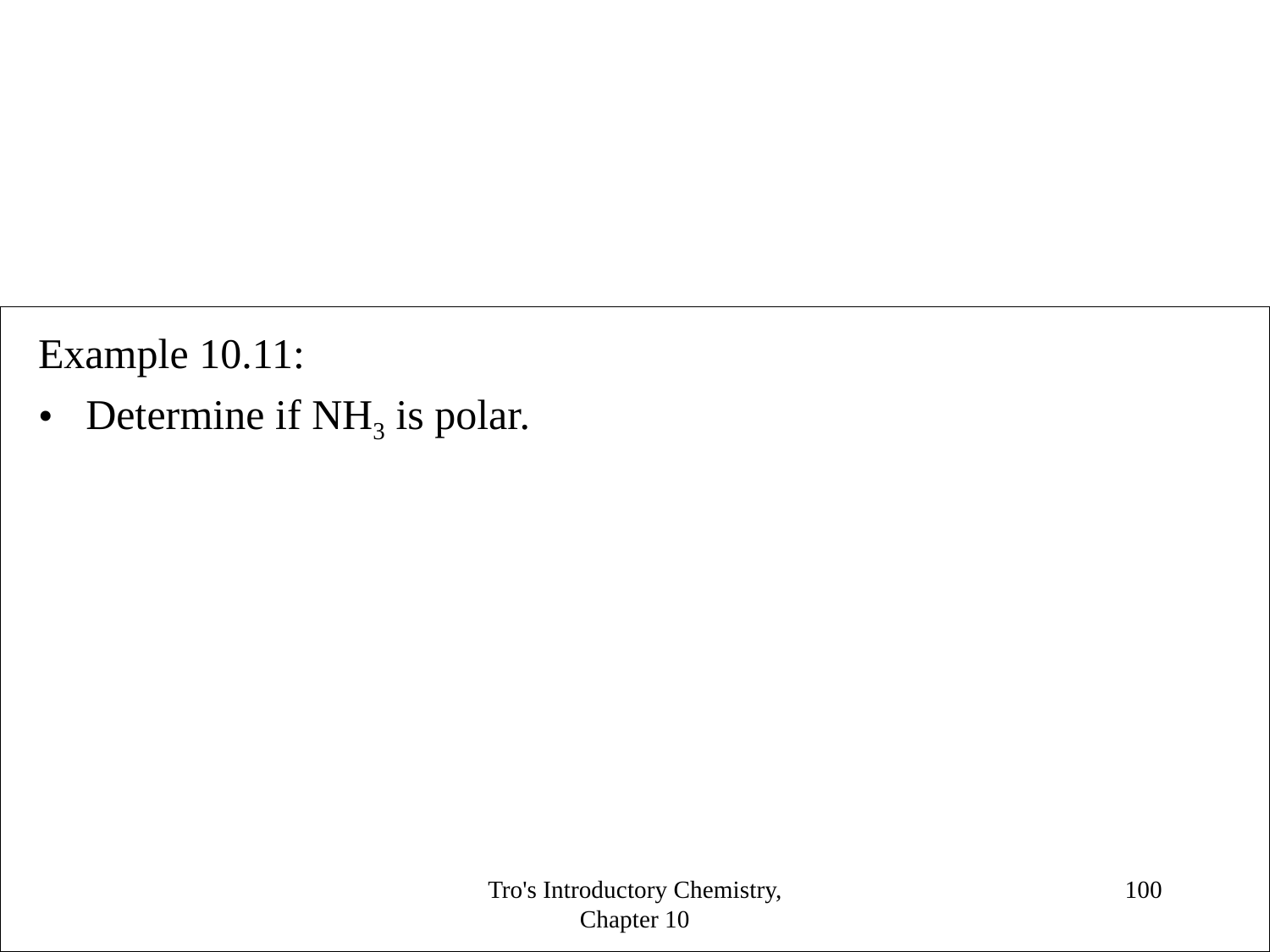

Example 10.11:
Determine if NH3 is polar.
Tro's Introductory Chemistry, Chapter 10
100